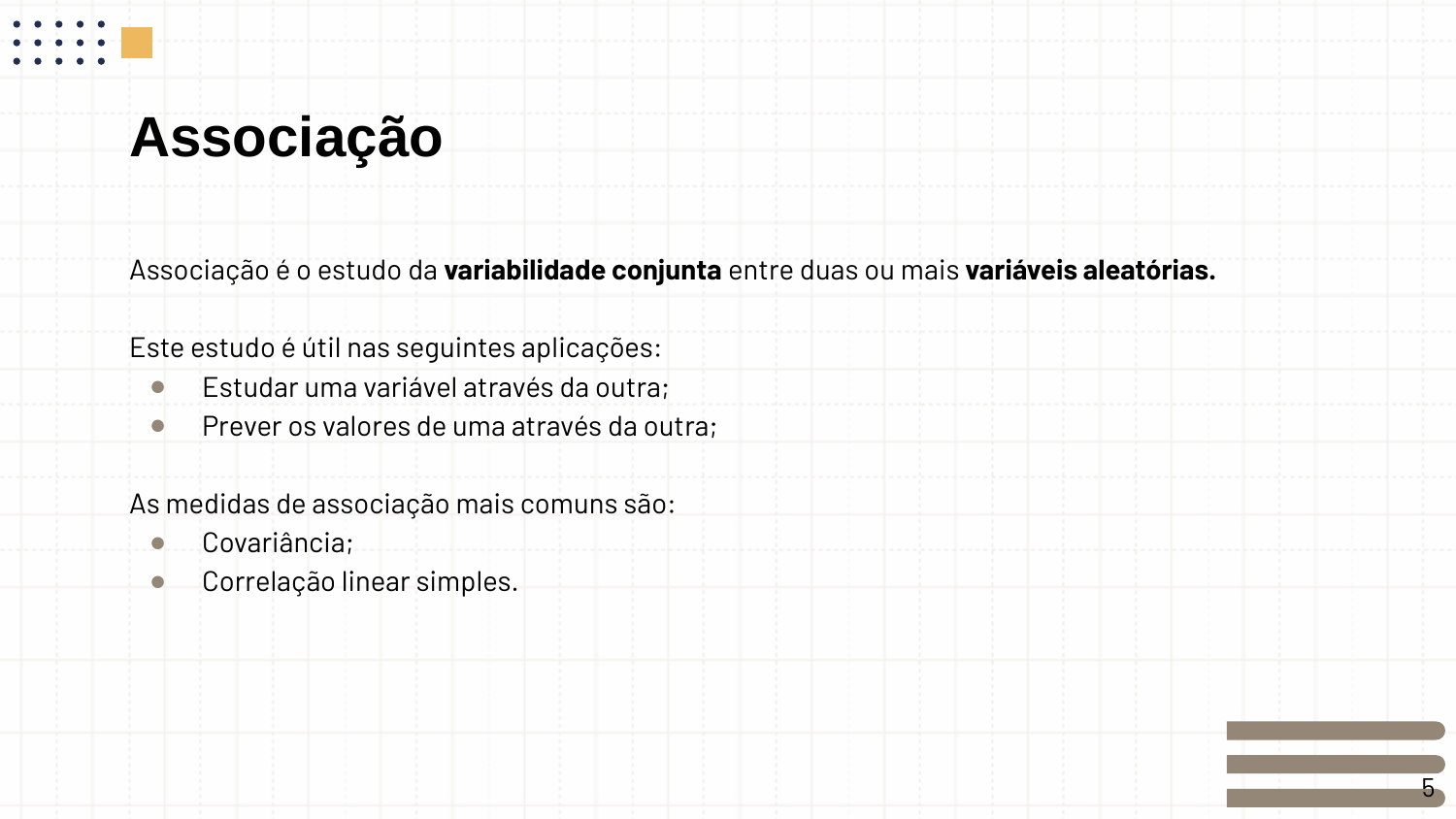

# Associação
Associação é o estudo da variabilidade conjunta entre duas ou mais variáveis aleatórias.

Este estudo é útil nas seguintes aplicações:
Estudar uma variável através da outra;
Prever os valores de uma através da outra;

As medidas de associação mais comuns são:
Covariância;
Correlação linear simples.

5